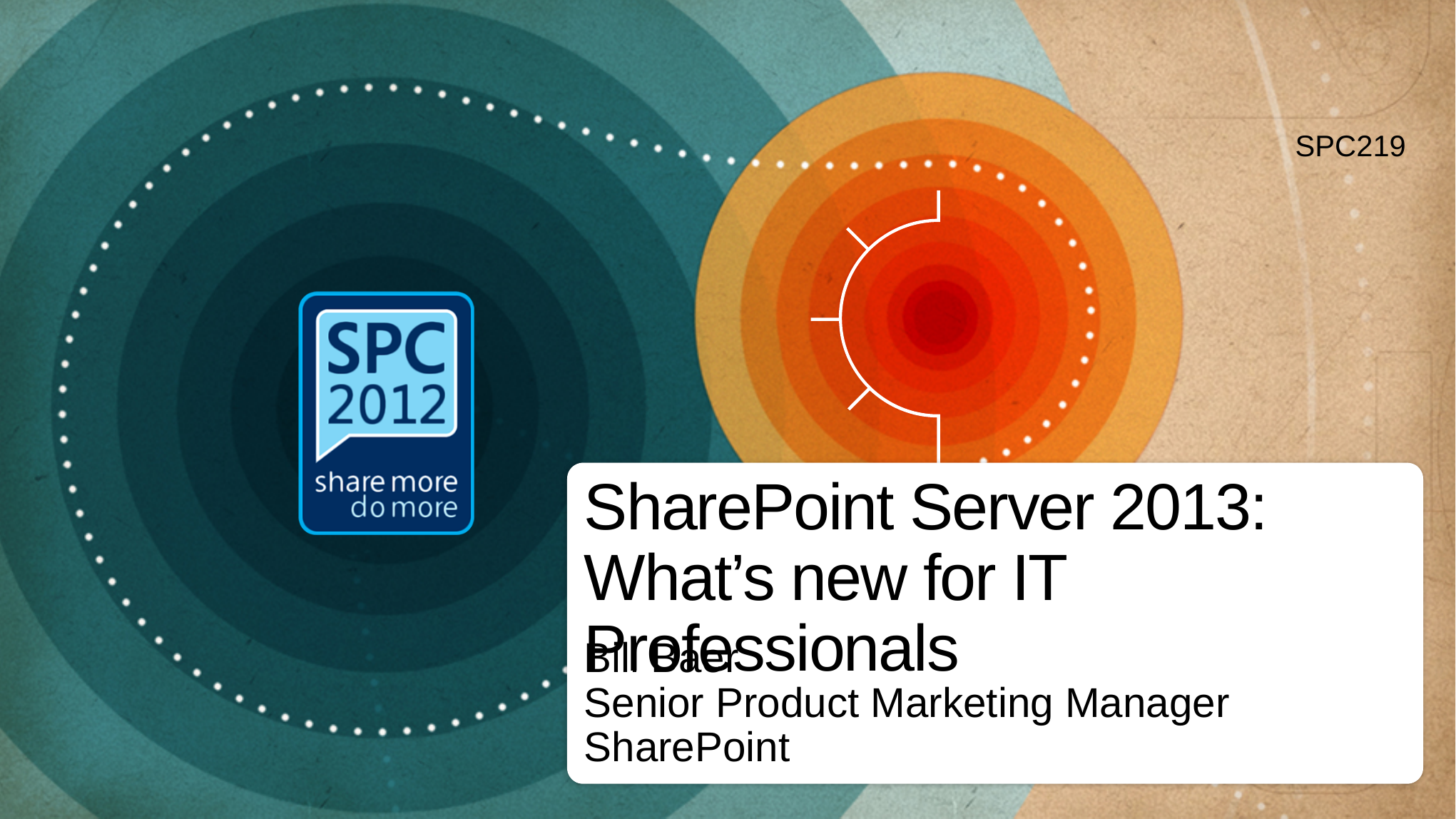

SPC219
# SharePoint Server 2013: What’s new for IT Professionals
Bill Baer
Senior Product Marketing Manager
SharePoint